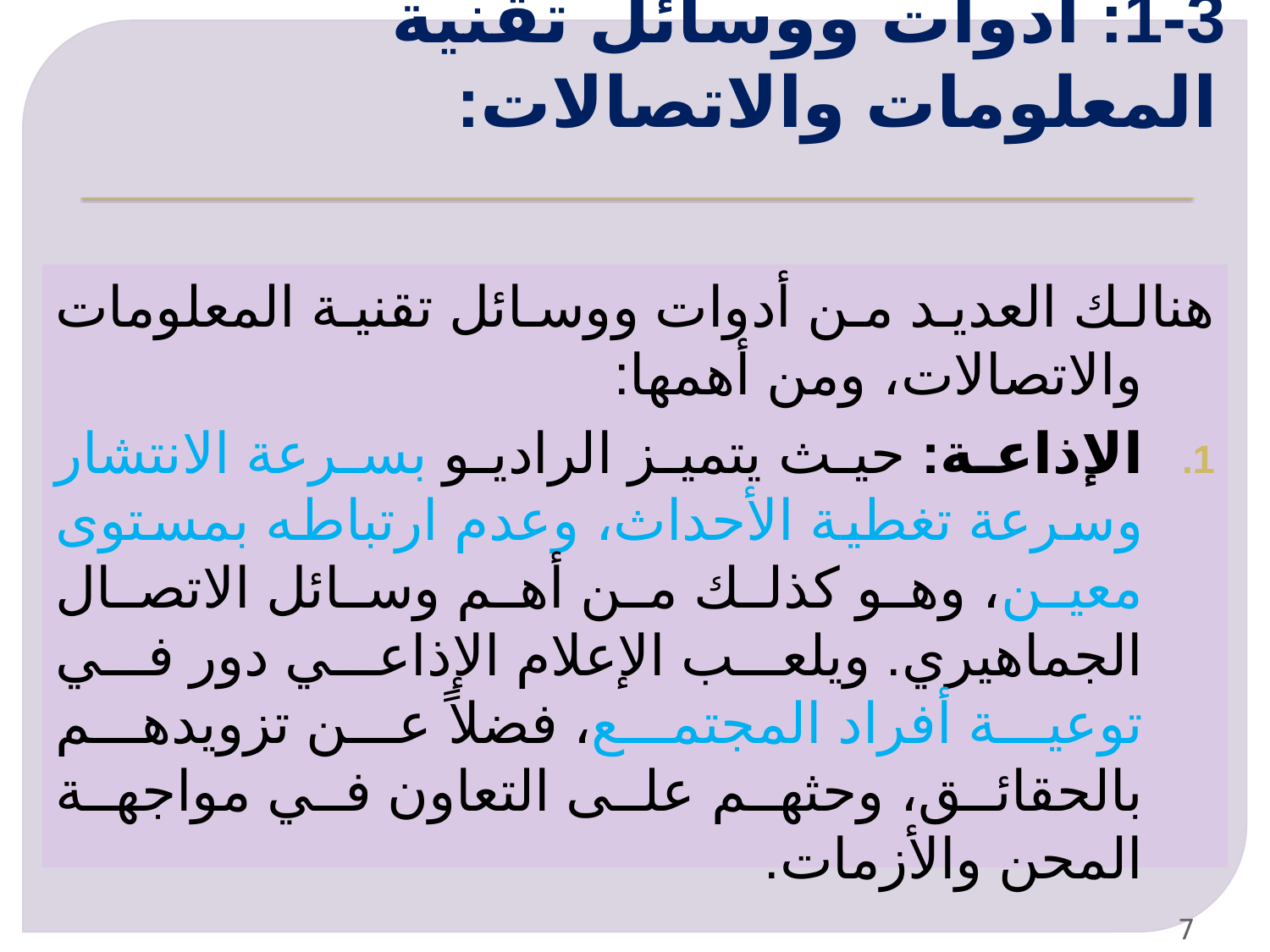

# 1-3: أدوات ووسائل تقنية المعلومات والاتصالات:
هنالك العديد من أدوات ووسائل تقنية المعلومات والاتصالات، ومن أهمها:

الإذاعة: حيث يتميز الراديو بسرعة الانتشار وسرعة تغطية الأحداث، وعدم ارتباطه بمستوى معين، وهو كذلك من أهم وسائل الاتصال الجماهيري. ويلعب الإعلام الإذاعي دور في توعية أفراد المجتمع، فضلاً عن تزويدهم بالحقائق، وحثهم على التعاون في مواجهة المحن والأزمات.
7